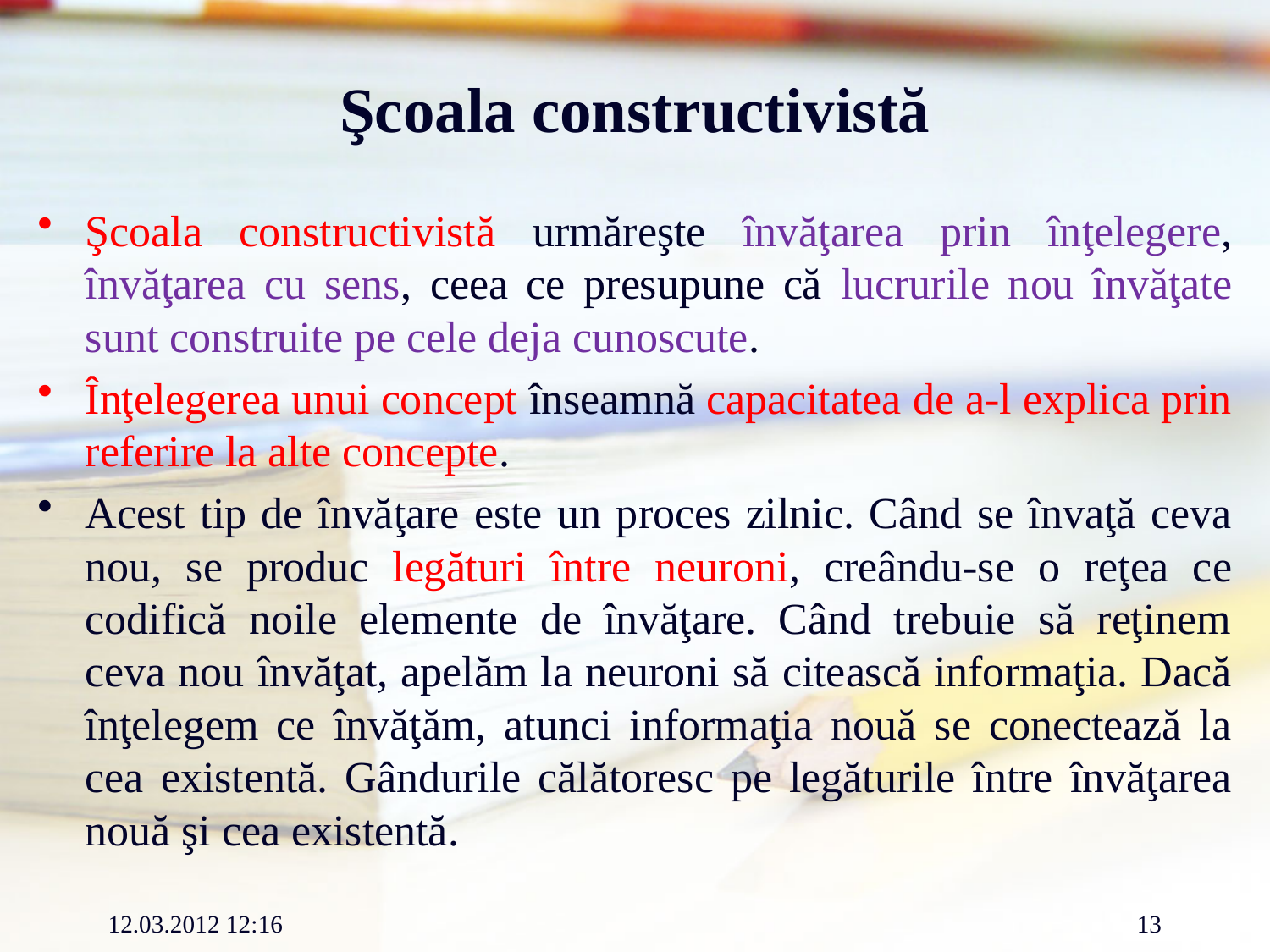

# Şcoala constructivistă
Şcoala constructivistă urmăreşte învăţarea prin înţelegere, învăţarea cu sens, ceea ce presupune că lucrurile nou învăţate sunt construite pe cele deja cunoscute.
Înţelegerea unui concept înseamnă capacitatea de a-l explica prin referire la alte concepte.
Acest tip de învăţare este un proces zilnic. Când se învaţă ceva nou, se produc legături între neuroni, creându-se o reţea ce codifică noile elemente de învăţare. Când trebuie să reţinem ceva nou învăţat, apelăm la neuroni să citească informaţia. Dacă înţelegem ce învăţăm, atunci informaţia nouă se conectează la cea existentă. Gândurile călătoresc pe legăturile între învăţarea nouă şi cea existentă.
12.03.2012 12:16
13